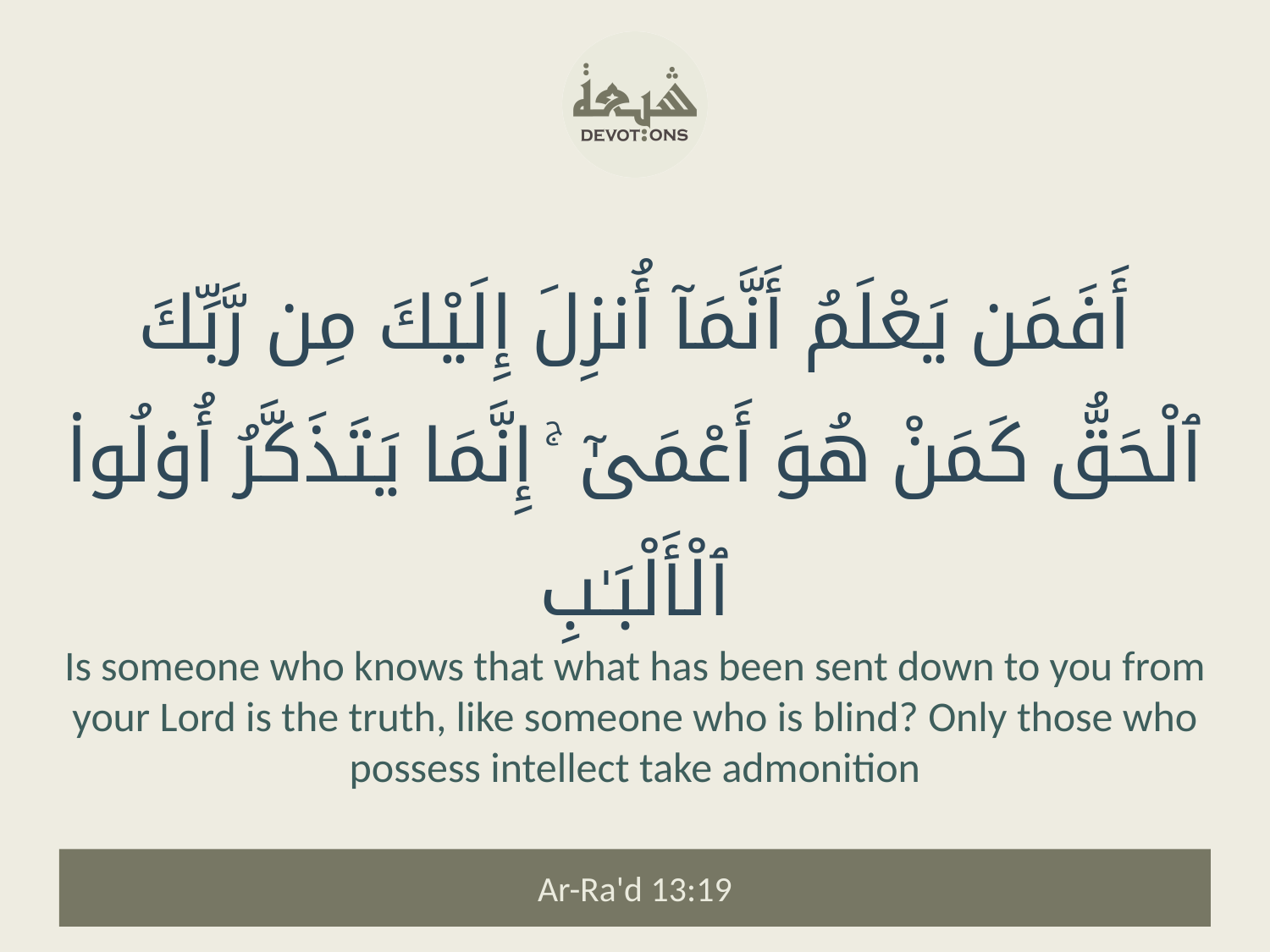

أَفَمَن يَعْلَمُ أَنَّمَآ أُنزِلَ إِلَيْكَ مِن رَّبِّكَ ٱلْحَقُّ كَمَنْ هُوَ أَعْمَىٰٓ ۚ إِنَّمَا يَتَذَكَّرُ أُو۟لُوا۟ ٱلْأَلْبَـٰبِ
Is someone who knows that what has been sent down to you from your Lord is the truth, like someone who is blind? Only those who possess intellect take admonition
Ar-Ra'd 13:19